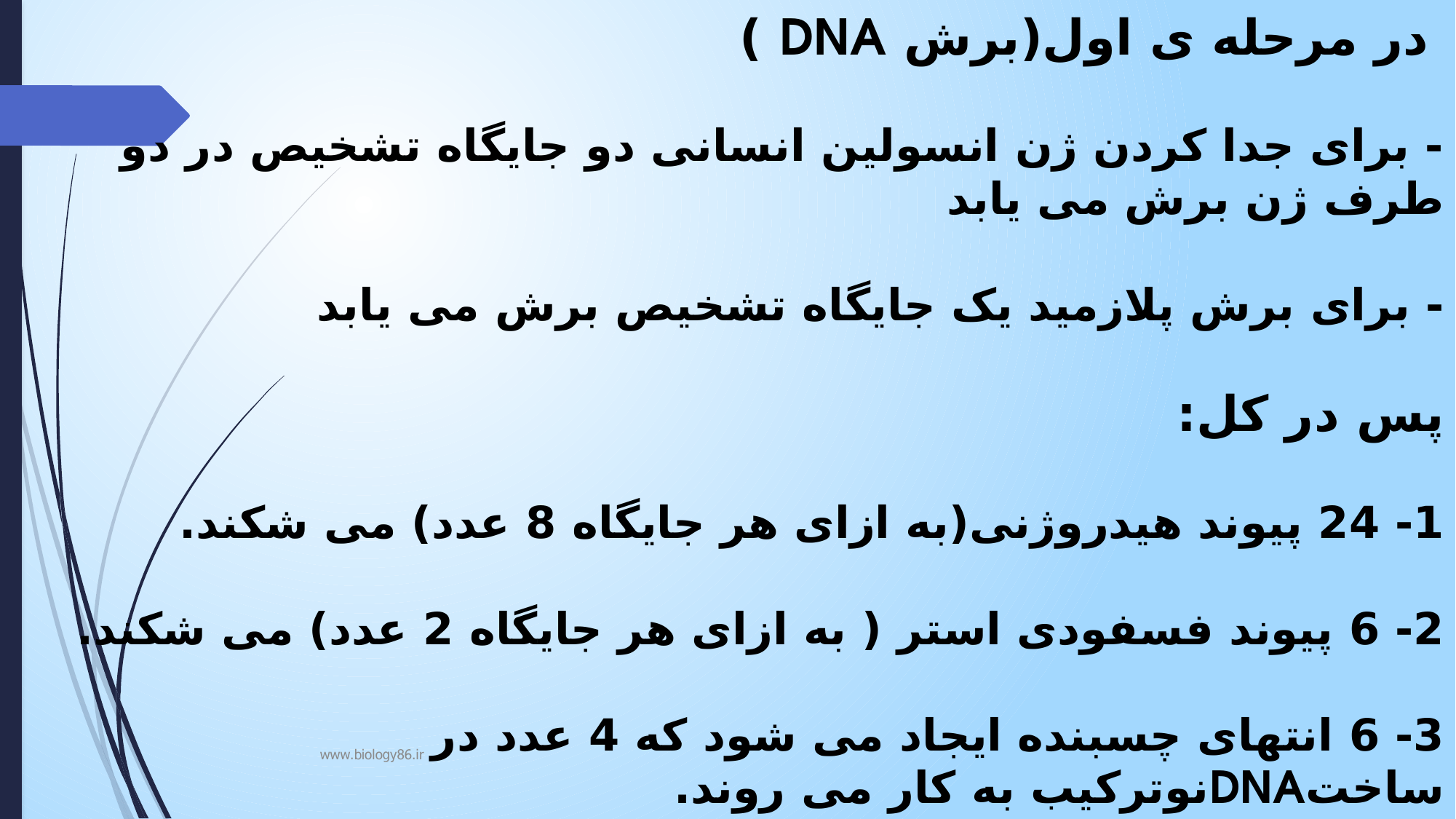

# در مرحله ی اول(برش DNA ) - برای جدا کردن ژن انسولین انسانی دو جایگاه تشخیص در دو طرف ژن برش می یابد - برای برش پلازمید یک جایگاه تشخیص برش می یابد پس در کل: 1- 24 پیوند هیدروژنی(به ازای هر جایگاه 8 عدد) می شکند. 2- 6 پیوند فسفودی استر ( به ازای هر جایگاه 2 عدد) می شکند. 3- 6 انتهای چسبنده ایجاد می شود که 4 عدد در ساختDNAنوترکیب به کار می روند.
www.biology86.ir